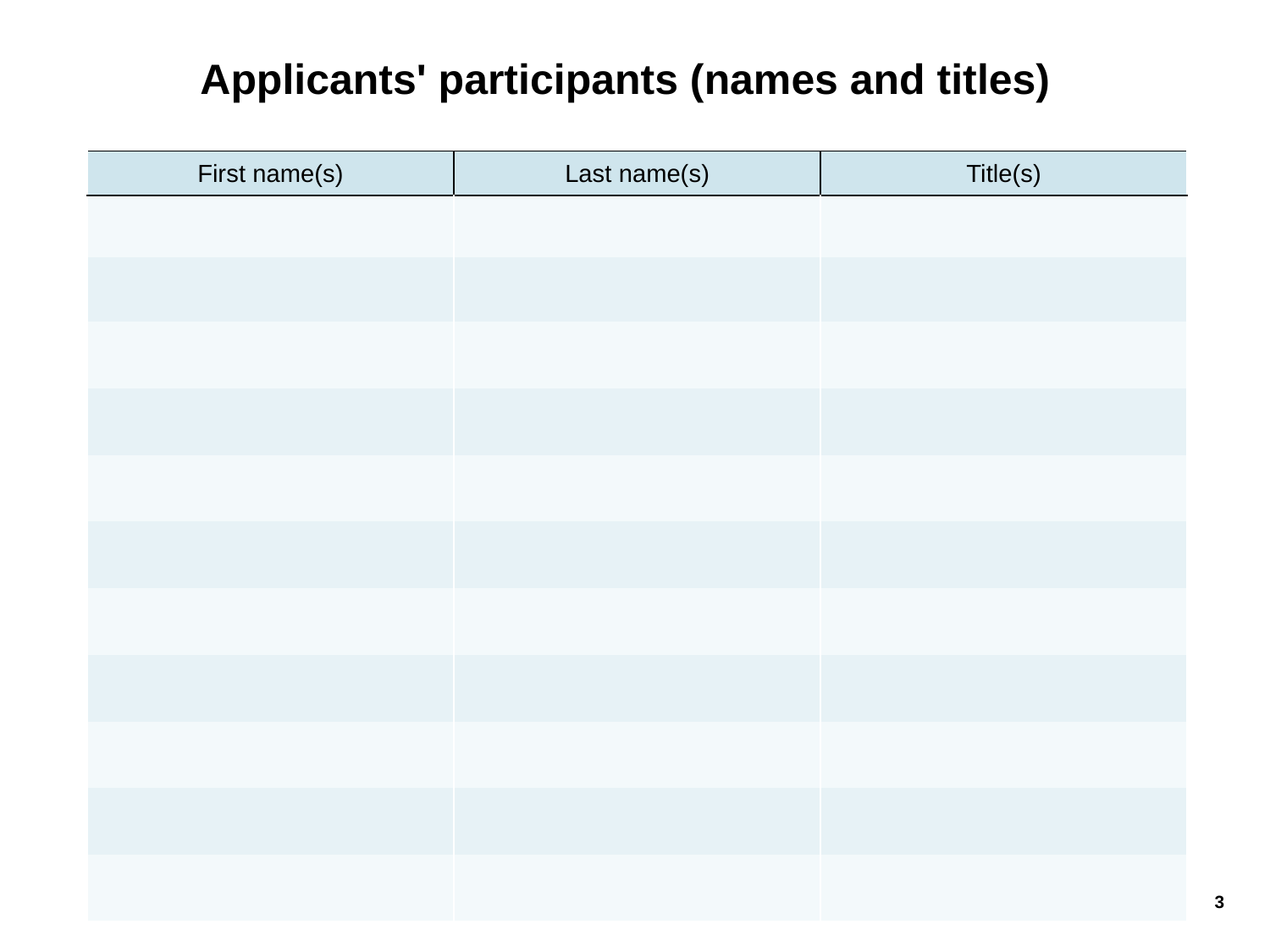

# Applicants' participants (names and titles)
| First name(s) | Last name(s) | Title(s) |
| --- | --- | --- |
|  |  |  |
|  |  |  |
|  |  |  |
|  |  |  |
|  |  |  |
|  |  |  |
|  |  |  |
|  |  |  |
|  |  |  |
|  |  |  |
|  |  |  |
3